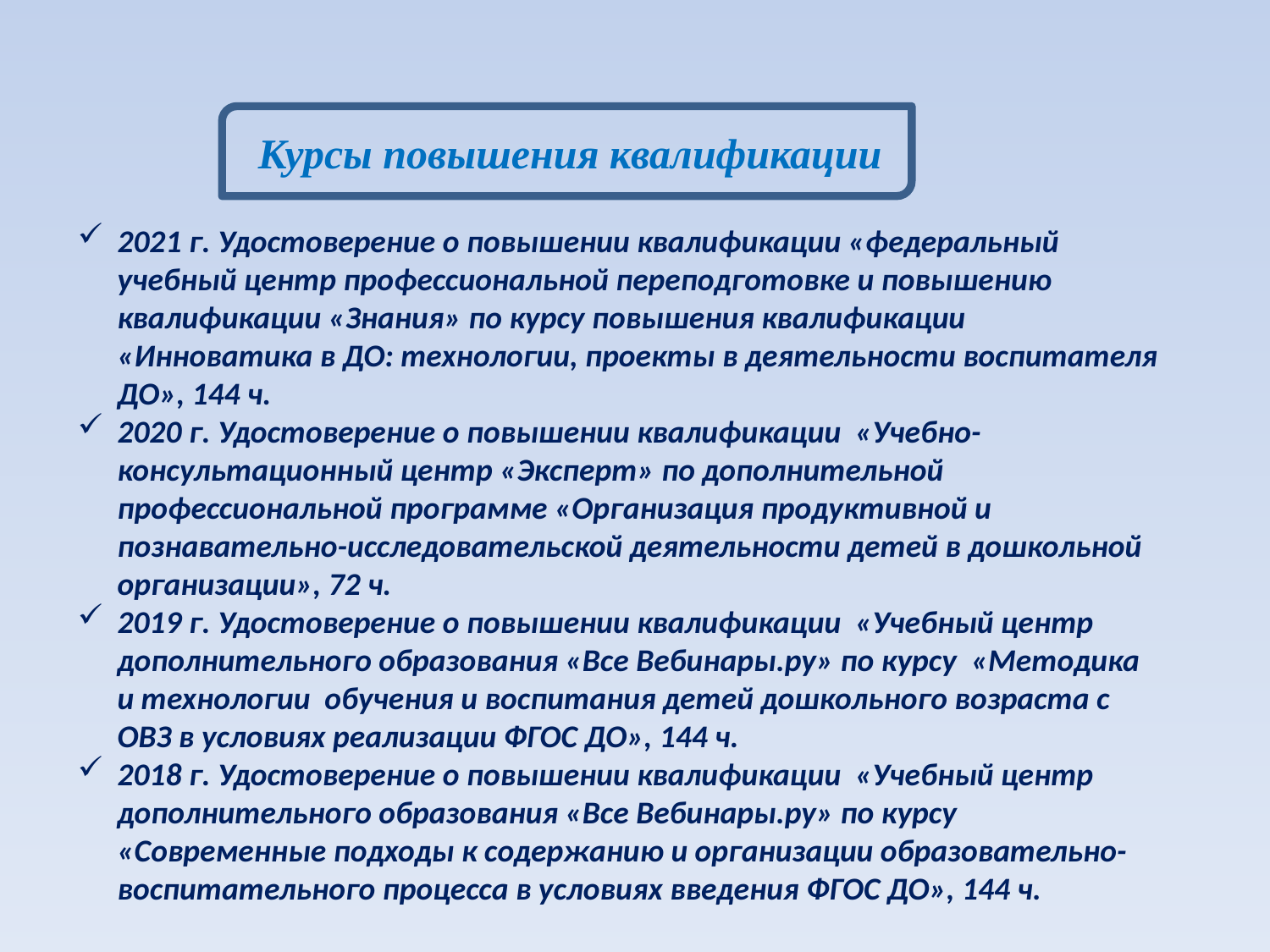

Курсы повышения квалификации
2021 г. Удостоверение о повышении квалификации «федеральный учебный центр профессиональной переподготовке и повышению квалификации «Знания» по курсу повышения квалификации «Инноватика в ДО: технологии, проекты в деятельности воспитателя ДО», 144 ч.
2020 г. Удостоверение о повышении квалификации  «Учебно-консультационный центр «Эксперт» по дополнительной профессиональной программе «Организация продуктивной и познавательно-исследовательской деятельности детей в дошкольной организации», 72 ч.
2019 г. Удостоверение о повышении квалификации  «Учебный центр дополнительного образования «Все Вебинары.ру» по курсу  «Методика и технологии  обучения и воспитания детей дошкольного возраста с ОВЗ в условиях реализации ФГОС ДО», 144 ч.
2018 г. Удостоверение о повышении квалификации  «Учебный центр дополнительного образования «Все Вебинары.ру» по курсу  «Современные подходы к содержанию и организации образовательно-воспитательного процесса в условиях введения ФГОС ДО», 144 ч.